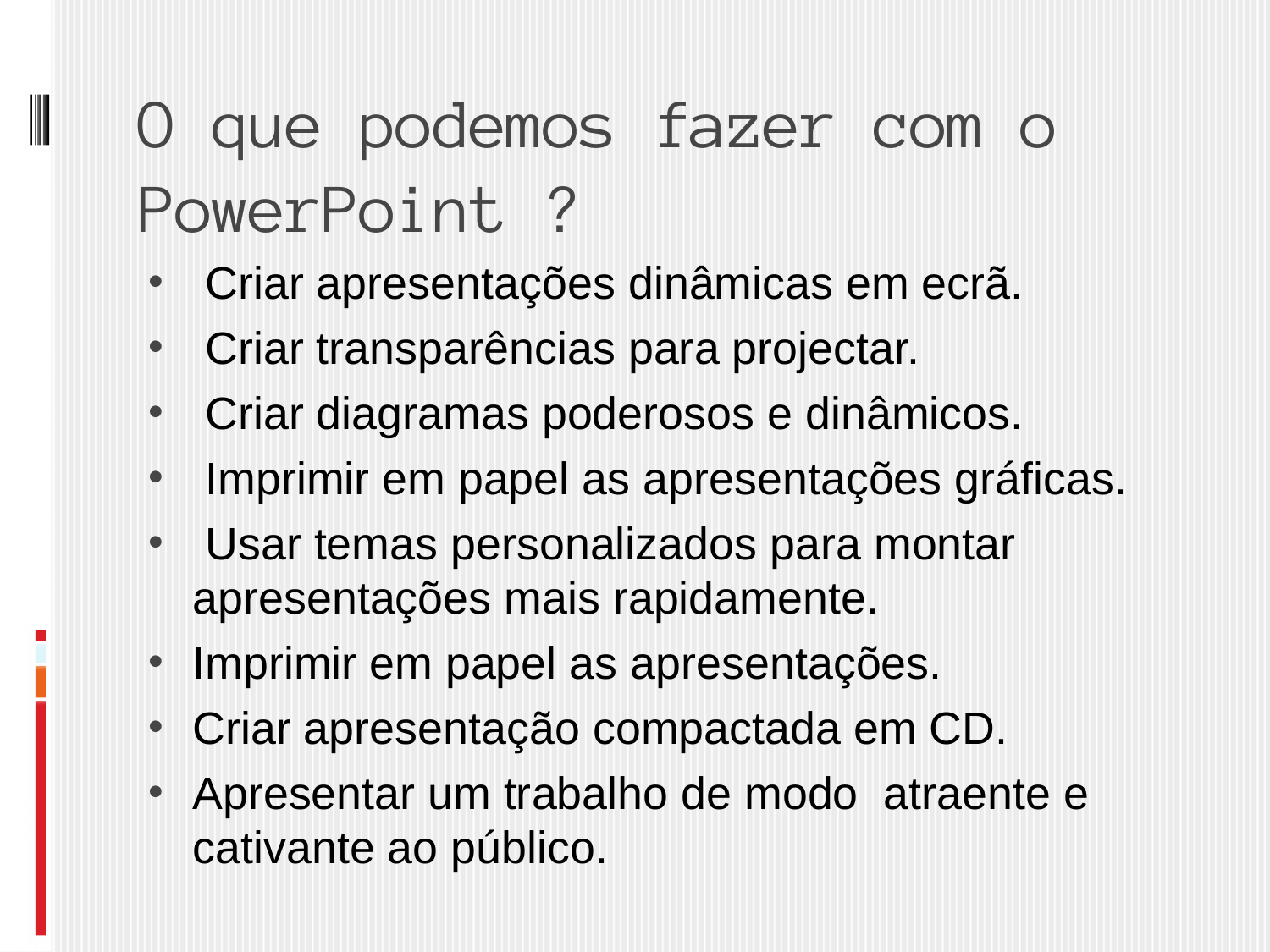

# O que podemos fazer com o PowerPoint ?
 Criar apresentações dinâmicas em ecrã.
 Criar transparências para projectar.
 Criar diagramas poderosos e dinâmicos.
 Imprimir em papel as apresentações gráficas.
 Usar temas personalizados para montar apresentações mais rapidamente.
Imprimir em papel as apresentações.
Criar apresentação compactada em CD.
Apresentar um trabalho de modo  atraente e cativante ao público.